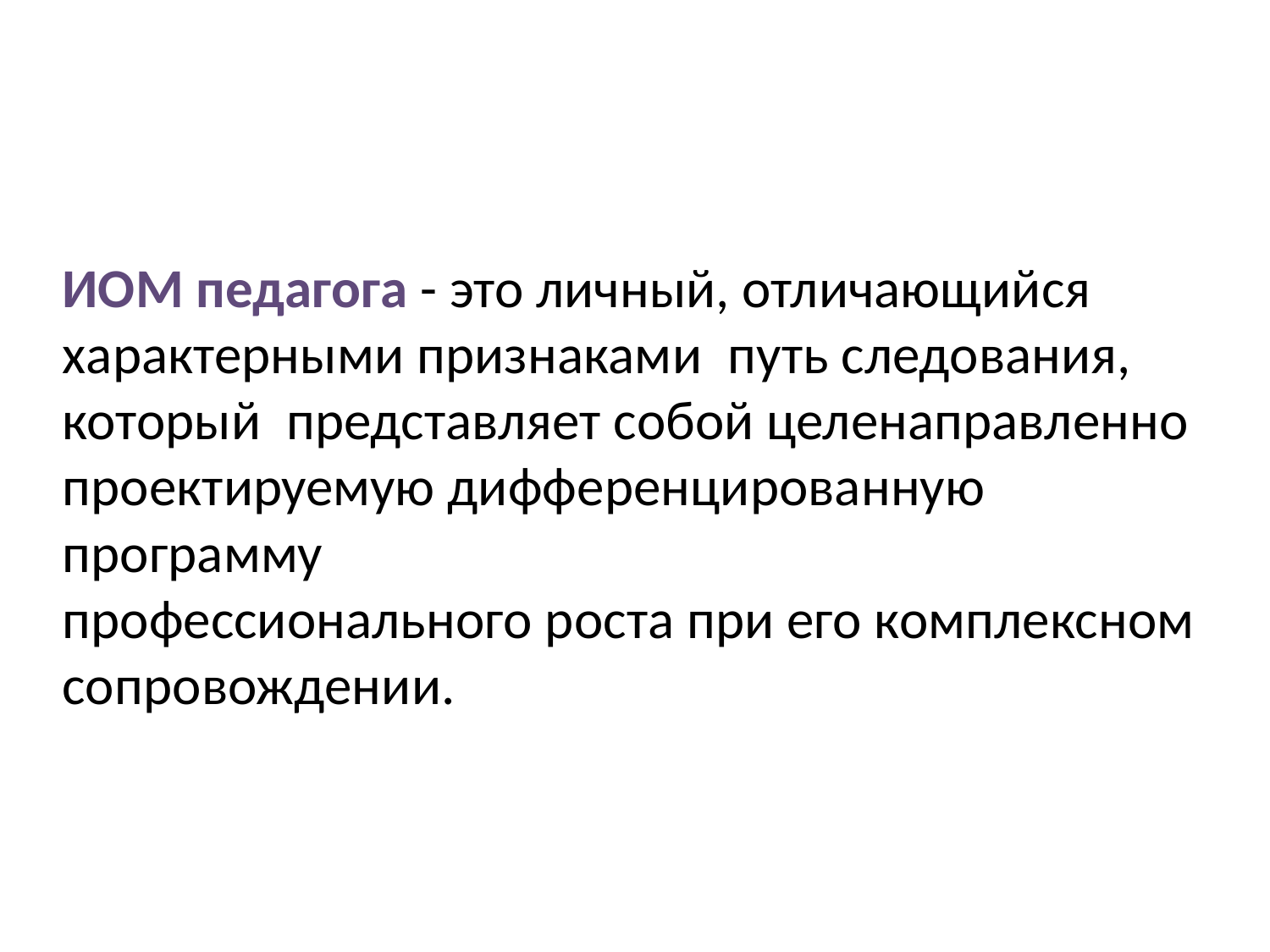

# ИОМ педагога - это личный, отличающийся характерными признаками  путь следования, который  представляет собой целенаправленно проектируемую дифференцированную программу   профессионального роста при его комплексном сопровождении.